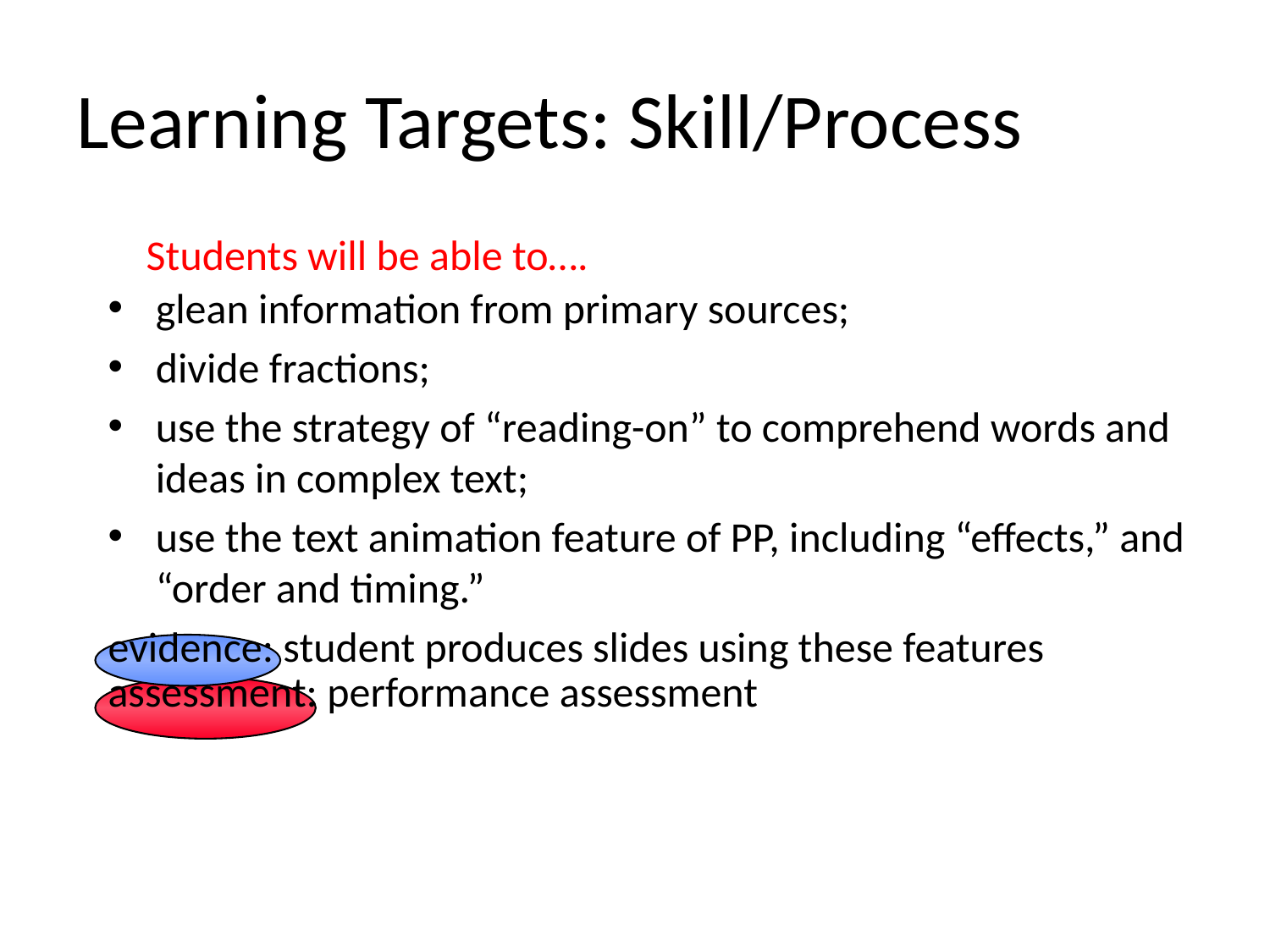

# Learning Targets: Skill/Process
Students will be able to….
glean information from primary sources;
divide fractions;
use the strategy of “reading-on” to comprehend words and ideas in complex text;
use the text animation feature of PP, including “effects,” and “order and timing.”
evidence: student produces slides using these features
assessment: performance assessment